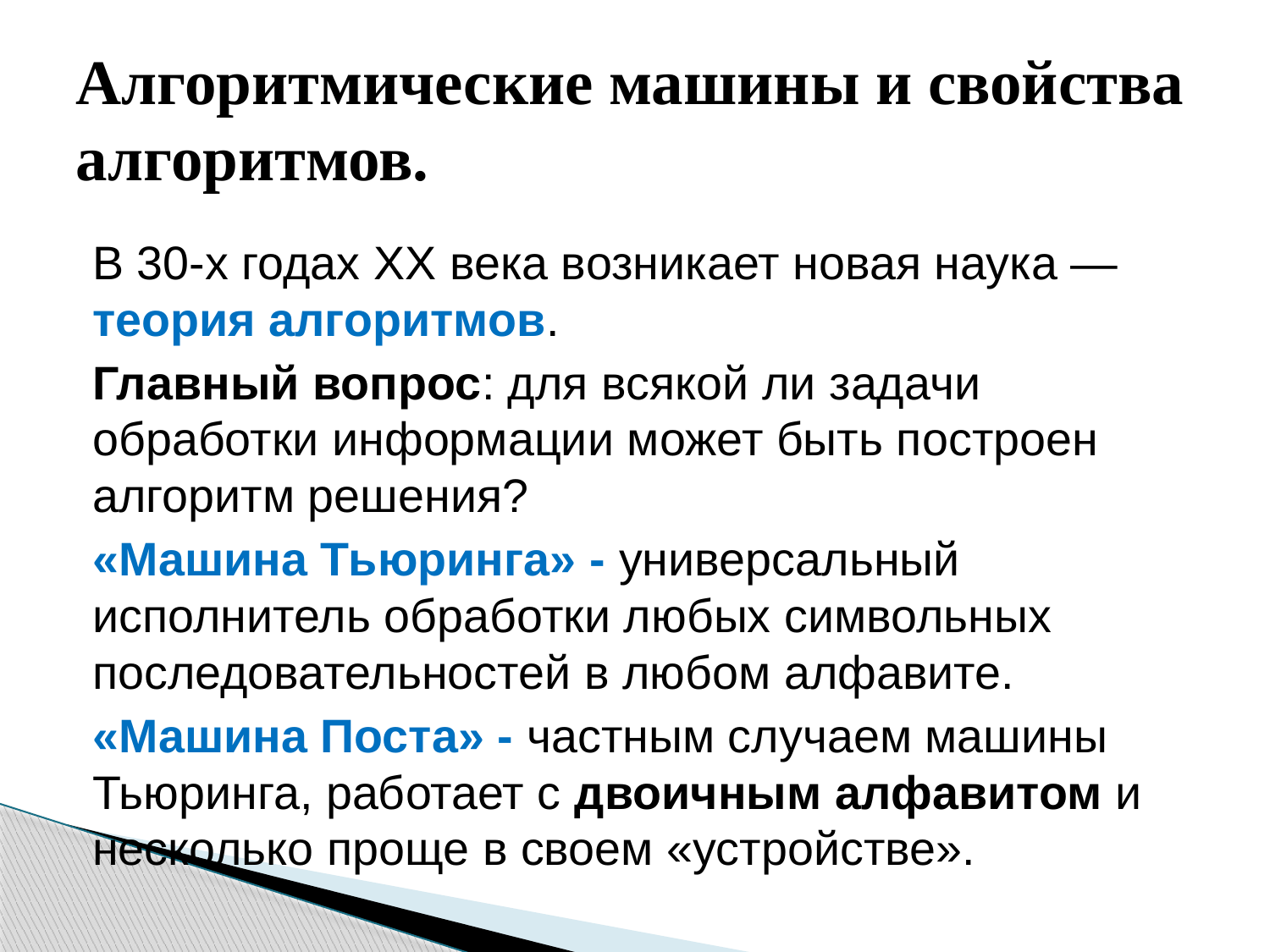

# Алгоритмические машины и свойства алгоритмов.
В 30-х годах XX века возникает новая наука — теория алгоритмов.
Главный вопрос: для всякой ли задачи обработки информации может быть построен алгоритм решения?
«Машина Тьюринга» - универсальный исполнитель обработки любых символьных последовательностей в любом алфавите.
«Машина Поста» - частным случаем машины Тьюринга, работает с двоичным алфавитом и несколько проще в своем «устройстве».